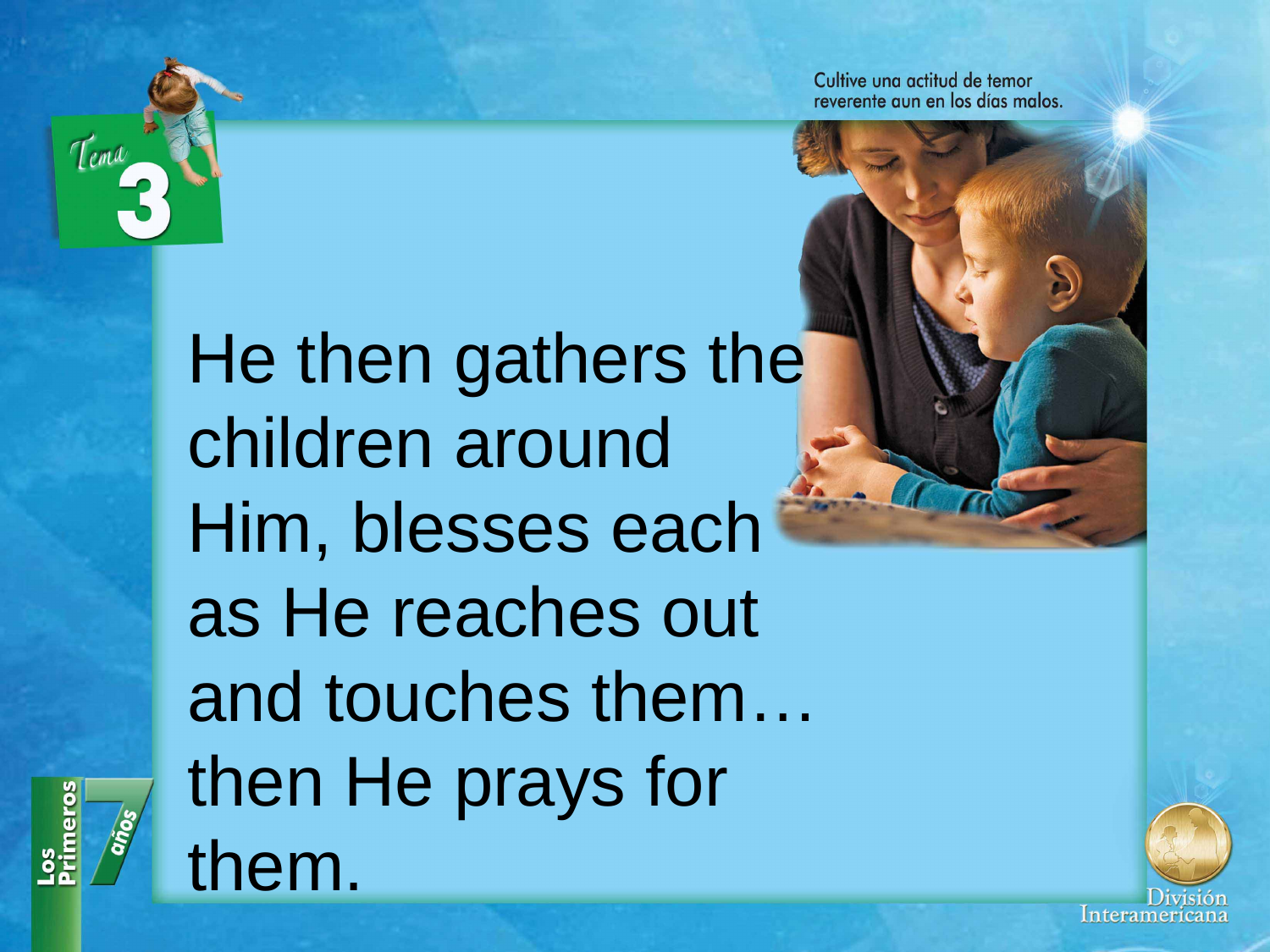

He then gathers the children around Him, blesses each as He reaches out and touches them…then He prays for them.